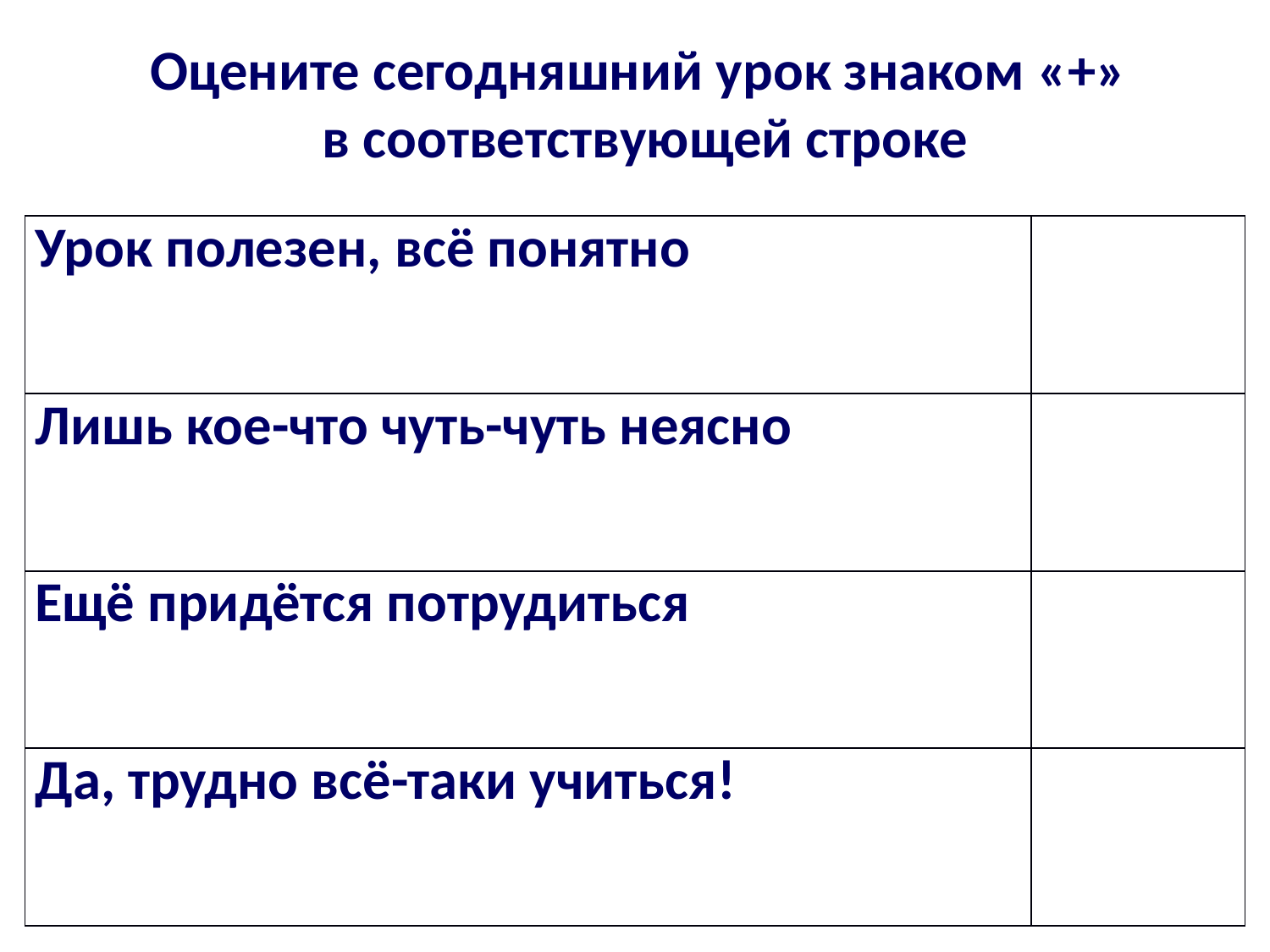

# Оцените сегодняшний урок знаком «+» в соответствующей строке

| Урок полезен, всё понятно |  |
| --- | --- |
| Лишь кое-что чуть-чуть неясно |  |
| Ещё придётся потрудиться |  |
| Да, трудно всё-таки учиться! |  |